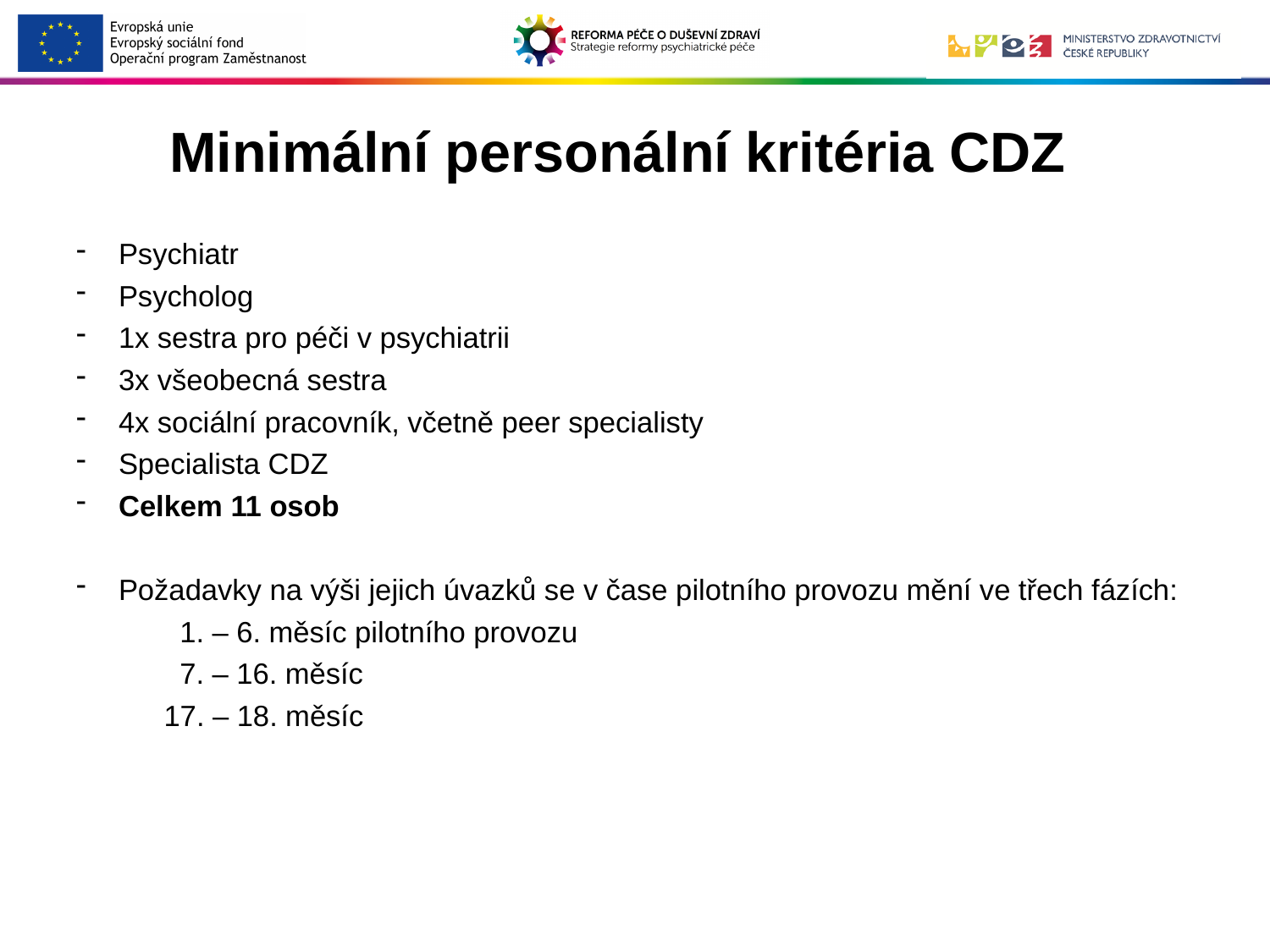

# Minimální personální kritéria CDZ
Psychiatr
Psycholog
1x sestra pro péči v psychiatrii
3x všeobecná sestra
4x sociální pracovník, včetně peer specialisty
Specialista CDZ
Celkem 11 osob

Požadavky na výši jejich úvazků se v čase pilotního provozu mění ve třech fázích:
		  1. – 6. měsíc pilotního provozu
		  7. – 16. měsíc
		17. – 18. měsíc